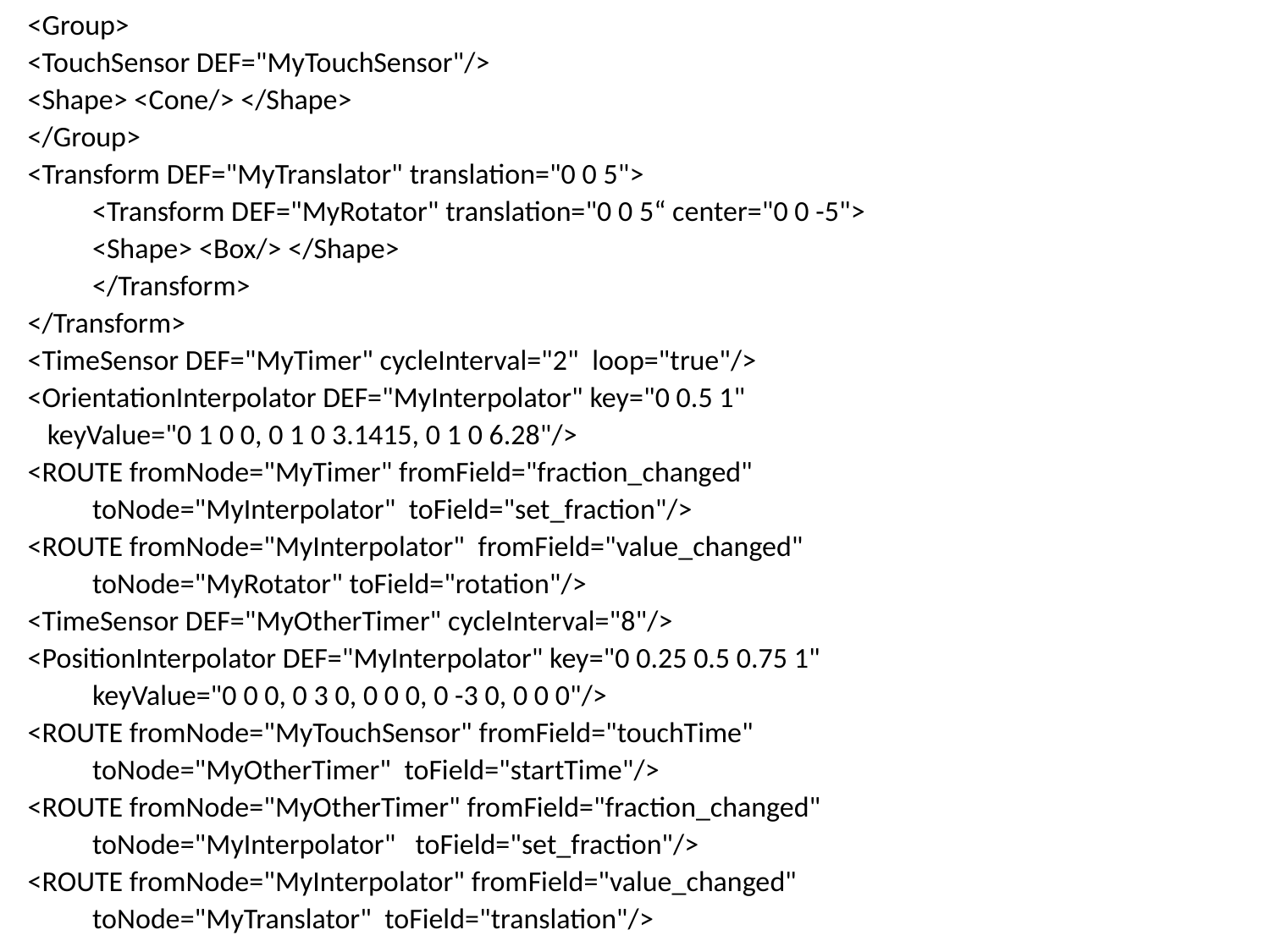

<Group>
<TouchSensor DEF="MyTouchSensor"/>
<Shape> <Cone/> </Shape>
</Group>
<Transform DEF="MyTranslator" translation="0 0 5">
	<Transform DEF="MyRotator" translation="0 0 5“ center="0 0 -5">
	<Shape> <Box/> </Shape>
	</Transform>
</Transform>
<TimeSensor DEF="MyTimer" cycleInterval="2"  loop="true"/>
<OrientationInterpolator DEF="MyInterpolator" key="0 0.5 1"
   keyValue="0 1 0 0, 0 1 0 3.1415, 0 1 0 6.28"/>
<ROUTE fromNode="MyTimer" fromField="fraction_changed"
	toNode="MyInterpolator"  toField="set_fraction"/>
<ROUTE fromNode="MyInterpolator"  fromField="value_changed"
	toNode="MyRotator" toField="rotation"/>
<TimeSensor DEF="MyOtherTimer" cycleInterval="8"/>
<PositionInterpolator DEF="MyInterpolator" key="0 0.25 0.5 0.75 1"
	keyValue="0 0 0, 0 3 0, 0 0 0, 0 -3 0, 0 0 0"/>
<ROUTE fromNode="MyTouchSensor" fromField="touchTime"
	toNode="MyOtherTimer"  toField="startTime"/>
<ROUTE fromNode="MyOtherTimer" fromField="fraction_changed"
	toNode="MyInterpolator"   toField="set_fraction"/>
<ROUTE fromNode="MyInterpolator" fromField="value_changed"
	toNode="MyTranslator"  toField="translation"/>